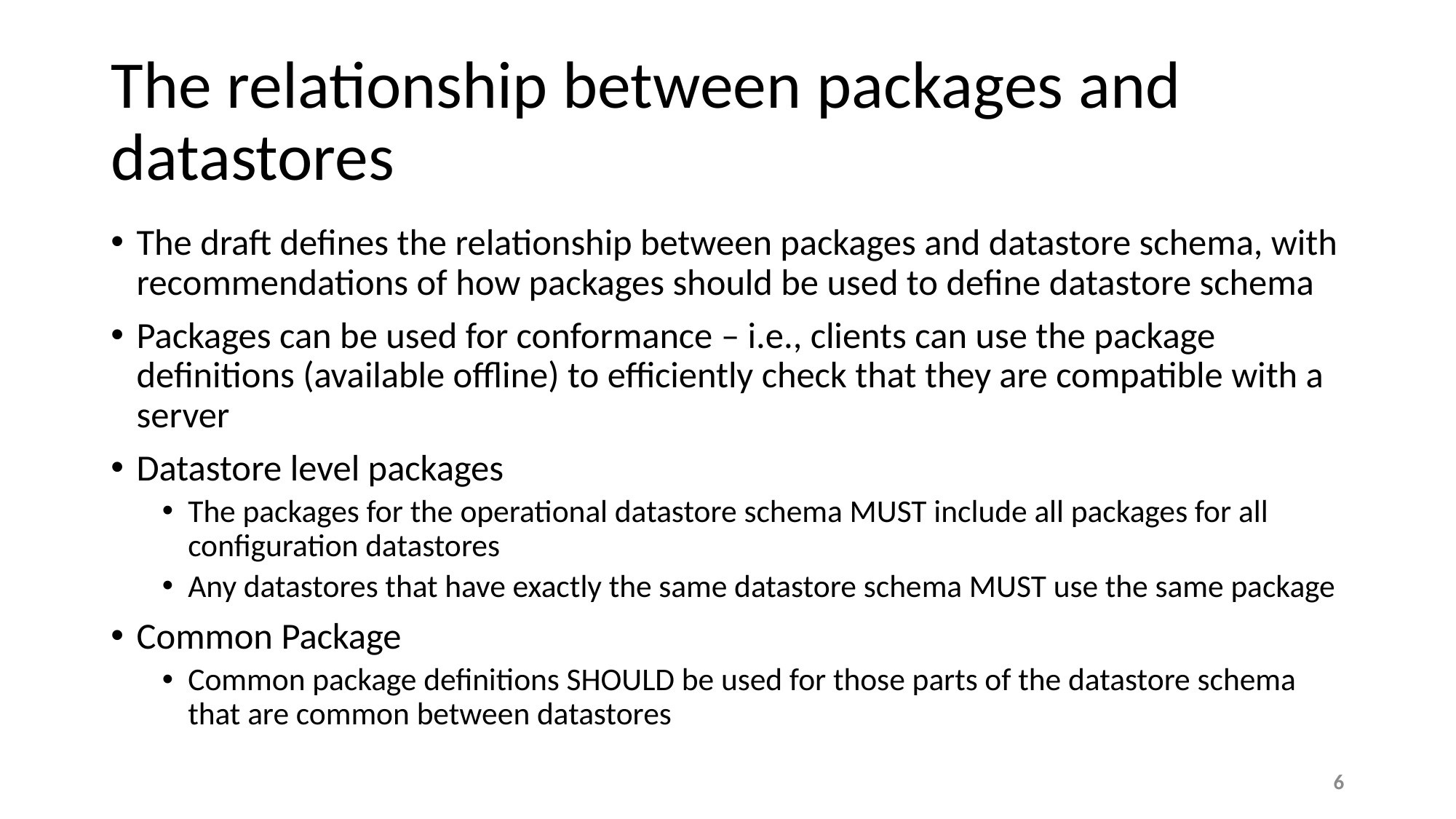

# The relationship between packages and datastores
The draft defines the relationship between packages and datastore schema, with recommendations of how packages should be used to define datastore schema
Packages can be used for conformance – i.e., clients can use the package definitions (available offline) to efficiently check that they are compatible with a server
Datastore level packages
The packages for the operational datastore schema MUST include all packages for all configuration datastores
Any datastores that have exactly the same datastore schema MUST use the same package
Common Package
Common package definitions SHOULD be used for those parts of the datastore schema that are common between datastores

6